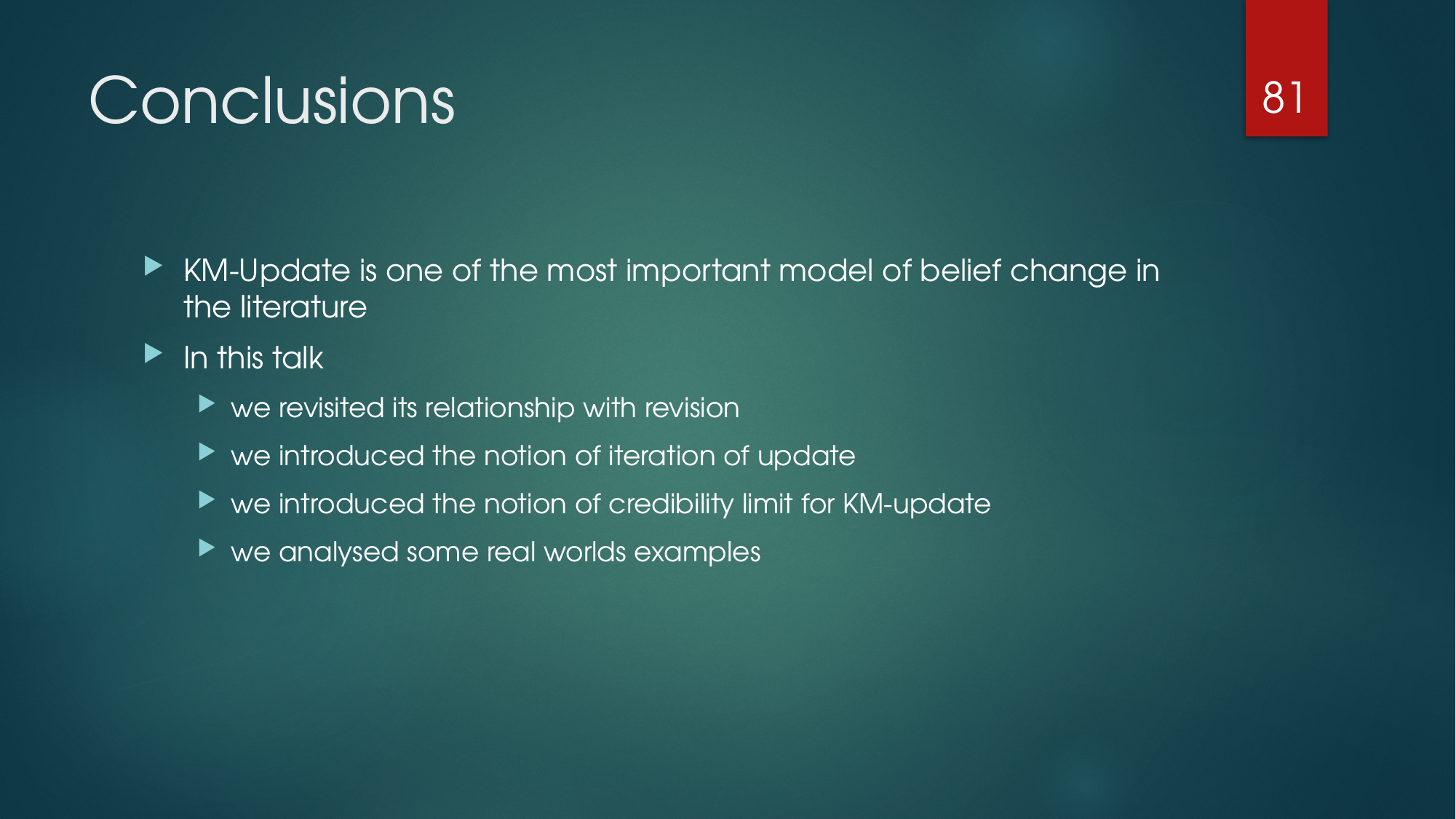

81
# Conclusions
KM-Update is one of the most important model of belief change in the literature
In this talk
we revisited its relationship with revision
we introduced the notion of iteration of update
we introduced the notion of credibility limit for KM-update
we analysed some real worlds examples